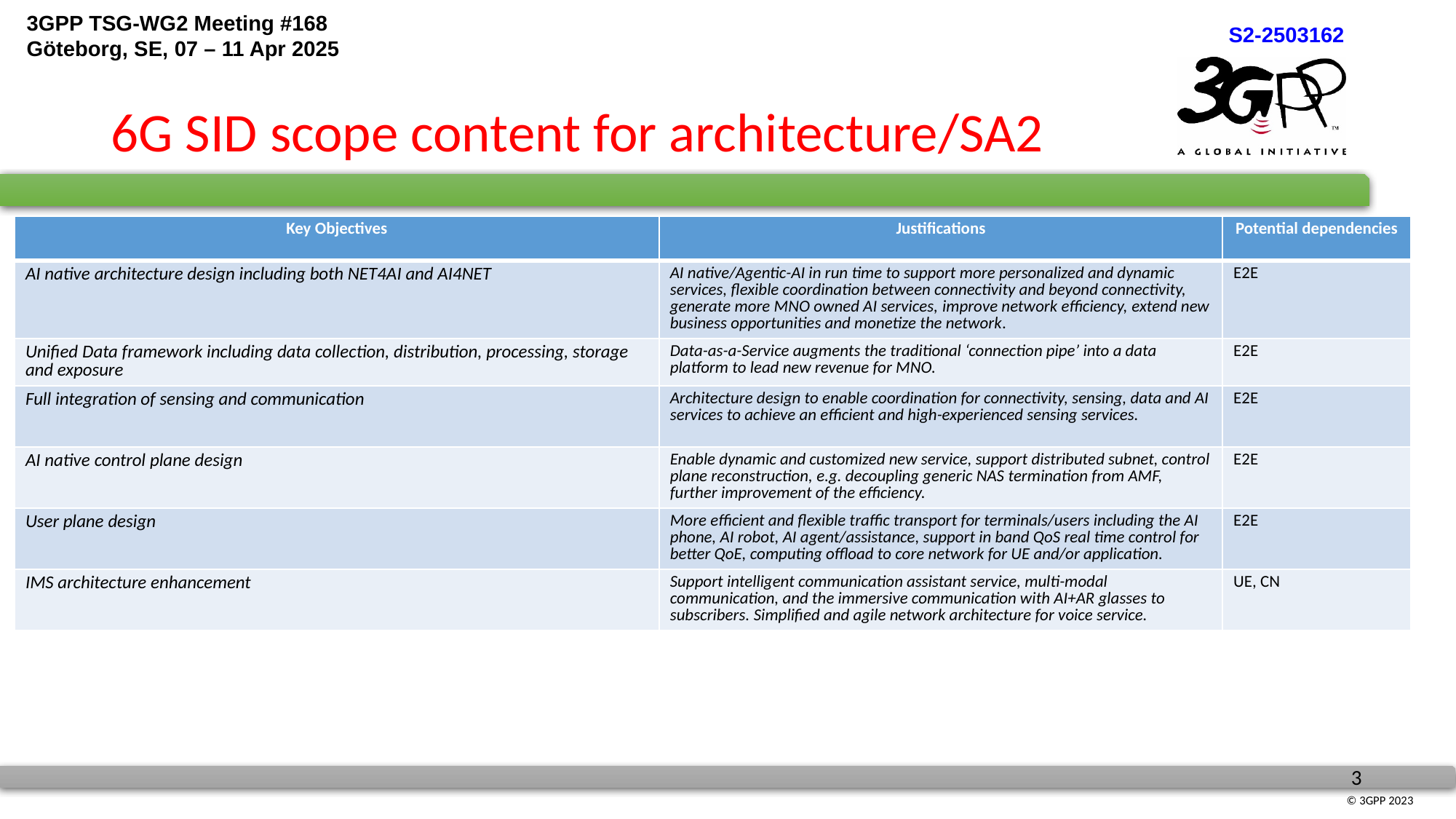

# 6G SID scope content for architecture/SA2
| Key Objectives | Justifications | Potential dependencies |
| --- | --- | --- |
| AI native architecture design including both NET4AI and AI4NET | AI native/Agentic-AI in run time to support more personalized and dynamic services, flexible coordination between connectivity and beyond connectivity, generate more MNO owned AI services, improve network efficiency, extend new business opportunities and monetize the network. | E2E |
| Unified Data framework including data collection, distribution, processing, storage and exposure | Data-as-a-Service augments the traditional ‘connection pipe’ into a data platform to lead new revenue for MNO. | E2E |
| Full integration of sensing and communication | Architecture design to enable coordination for connectivity, sensing, data and AI services to achieve an efficient and high-experienced sensing services. | E2E |
| AI native control plane design | Enable dynamic and customized new service, support distributed subnet, control plane reconstruction, e.g. decoupling generic NAS termination from AMF, further improvement of the efficiency. | E2E |
| User plane design | More efficient and flexible traffic transport for terminals/users including the AI phone, AI robot, AI agent/assistance, support in band QoS real time control for better QoE, computing offload to core network for UE and/or application. | E2E |
| IMS architecture enhancement | Support intelligent communication assistant service, multi-modal communication, and the immersive communication with AI+AR glasses to subscribers. Simplified and agile network architecture for voice service. | UE, CN |